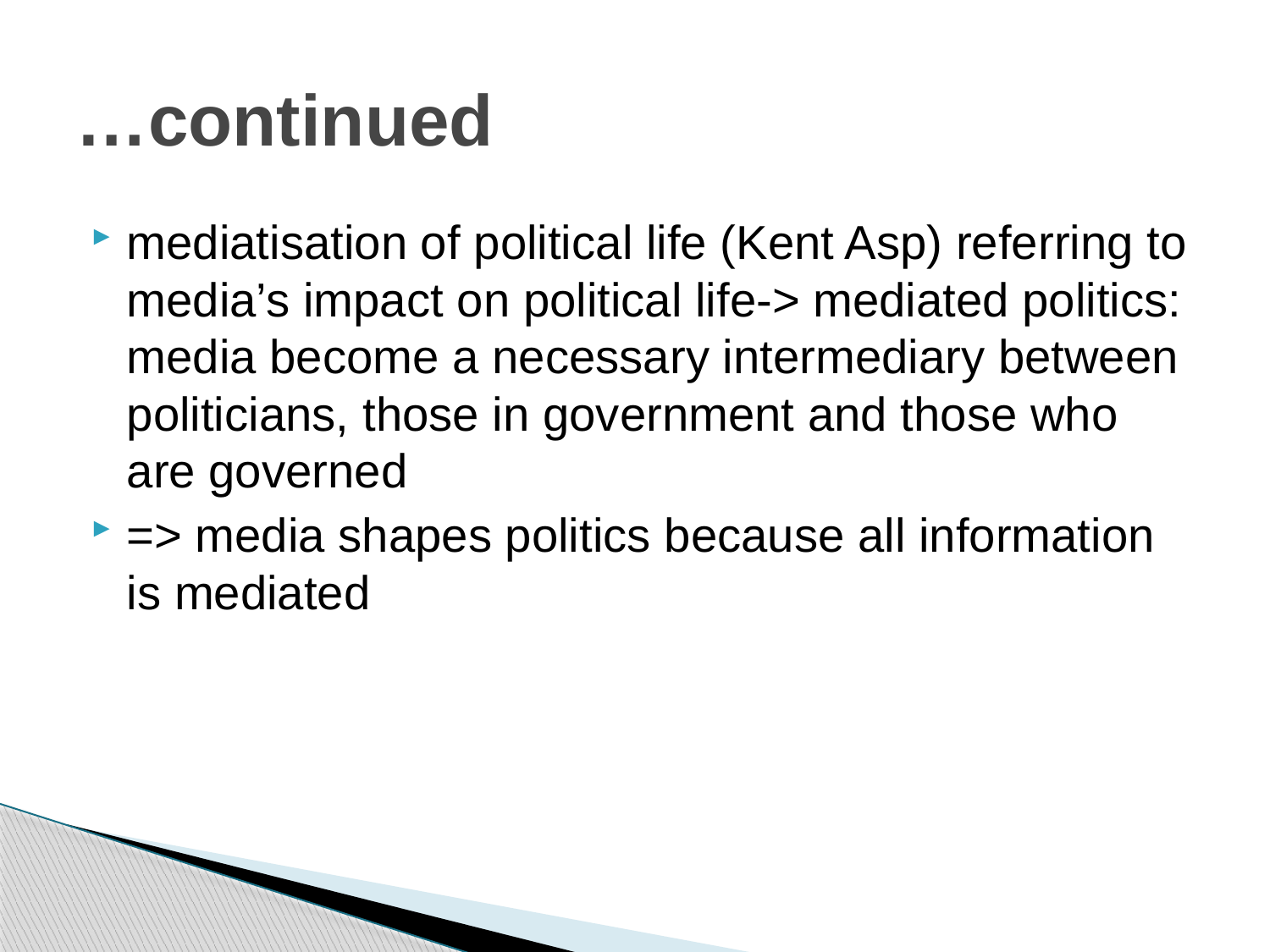

# …continued
mediatisation of political life (Kent Asp) referring to media’s impact on political life-> mediated politics: media become a necessary intermediary between politicians, those in government and those who are governed
=> media shapes politics because all information is mediated